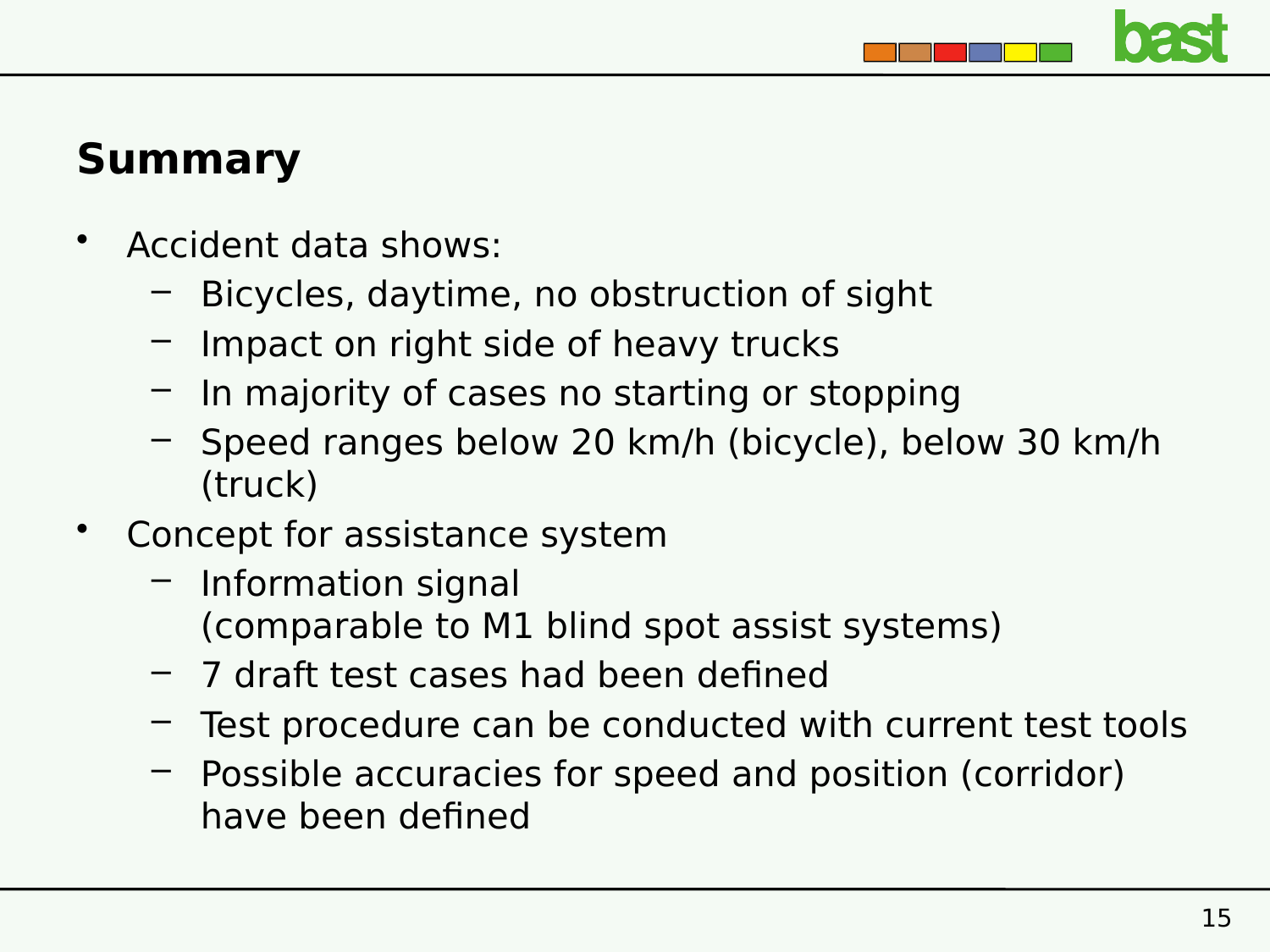

# Summary
Accident data shows:
Bicycles, daytime, no obstruction of sight
Impact on right side of heavy trucks
In majority of cases no starting or stopping
Speed ranges below 20 km/h (bicycle), below 30 km/h (truck)
Concept for assistance system
Information signal
(comparable to M1 blind spot assist systems)
7 draft test cases had been defined
Test procedure can be conducted with current test tools
Possible accuracies for speed and position (corridor) have been defined

15